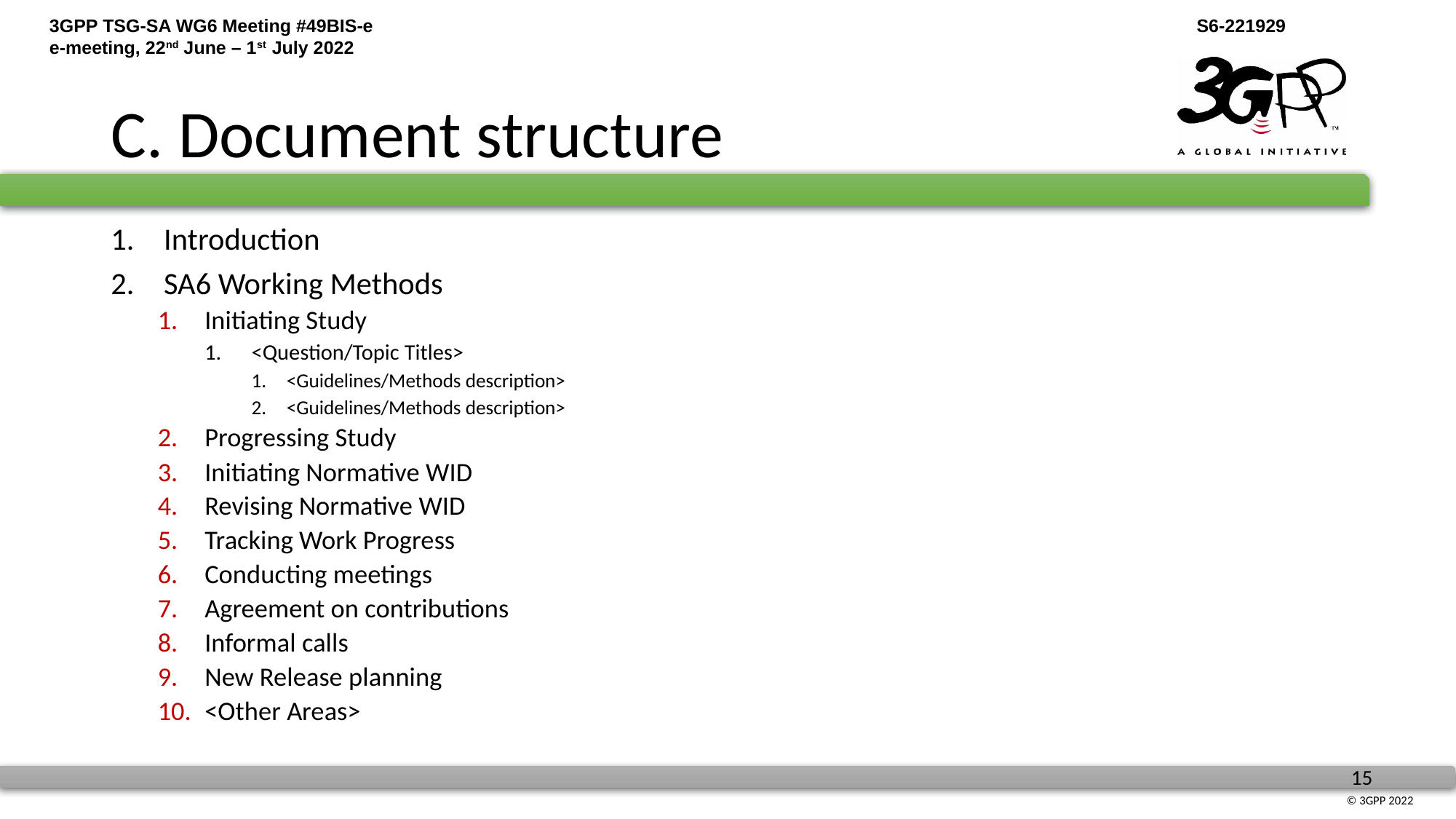

# C. Document structure
Introduction
SA6 Working Methods
Initiating Study
<Question/Topic Titles>
<Guidelines/Methods description>
<Guidelines/Methods description>
Progressing Study
Initiating Normative WID
Revising Normative WID
Tracking Work Progress
Conducting meetings
Agreement on contributions
Informal calls
New Release planning
<Other Areas>